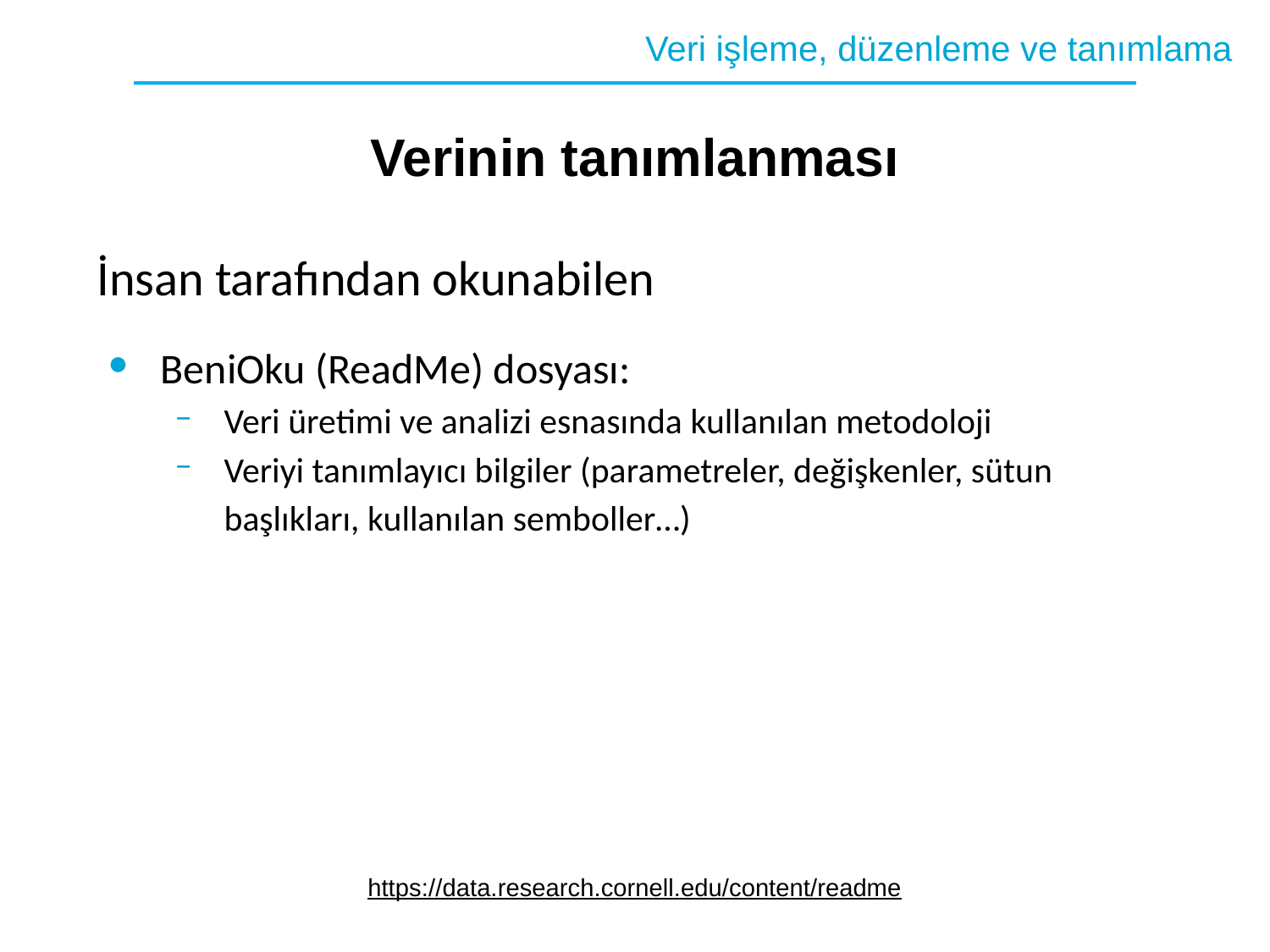

Veri işleme, düzenleme ve tanımlama
# Verinin tanımlanması
İnsan tarafından okunabilen
BeniOku (ReadMe) dosyası:
Veri üretimi ve analizi esnasında kullanılan metodoloji
Veriyi tanımlayıcı bilgiler (parametreler, değişkenler, sütun başlıkları, kullanılan semboller…)

https://data.research.cornell.edu/content/readme